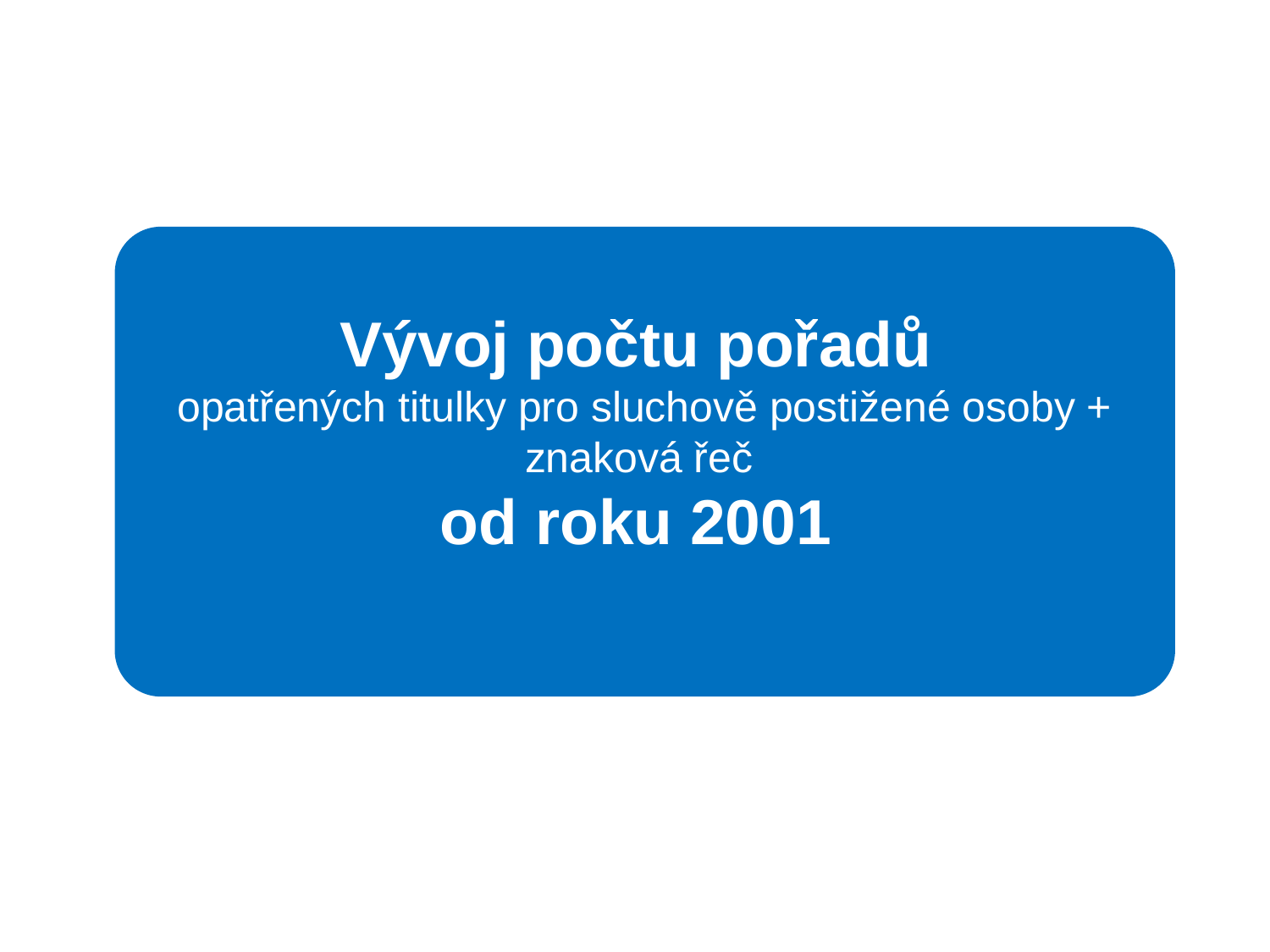

Vývoj počtu pořadů
opatřených titulky pro sluchově postižené osoby + znaková řeč
od roku 2001